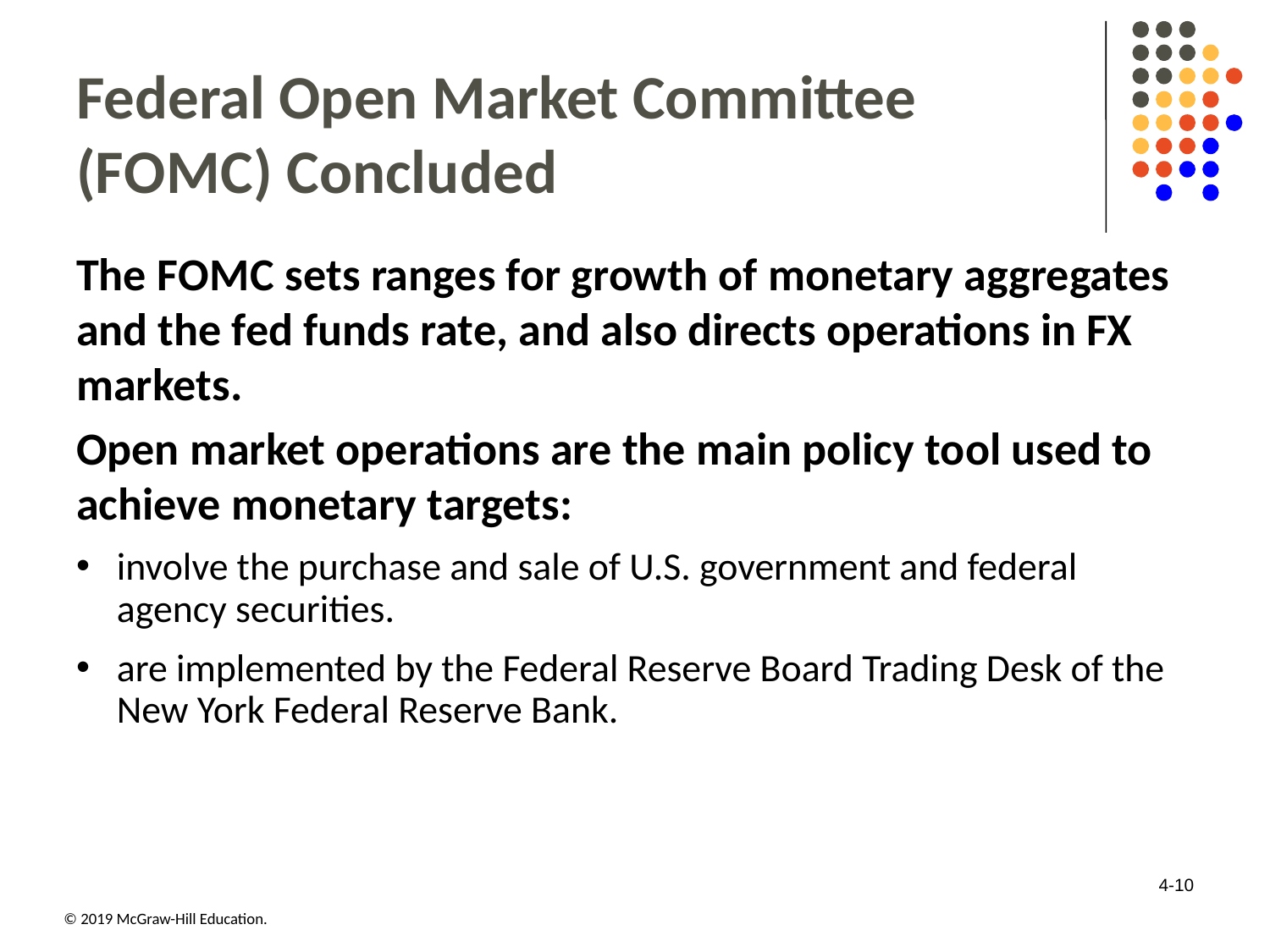

# Federal Open Market Committee (F O M C) Concluded
The F O M C sets ranges for growth of monetary aggregates and the fed funds rate, and also directs operations in FX markets.
Open market operations are the main policy tool used to achieve monetary targets:
involve the purchase and sale of U.S. government and federal agency securities.
are implemented by the Federal Reserve Board Trading Desk of the New York Federal Reserve Bank.
4-10